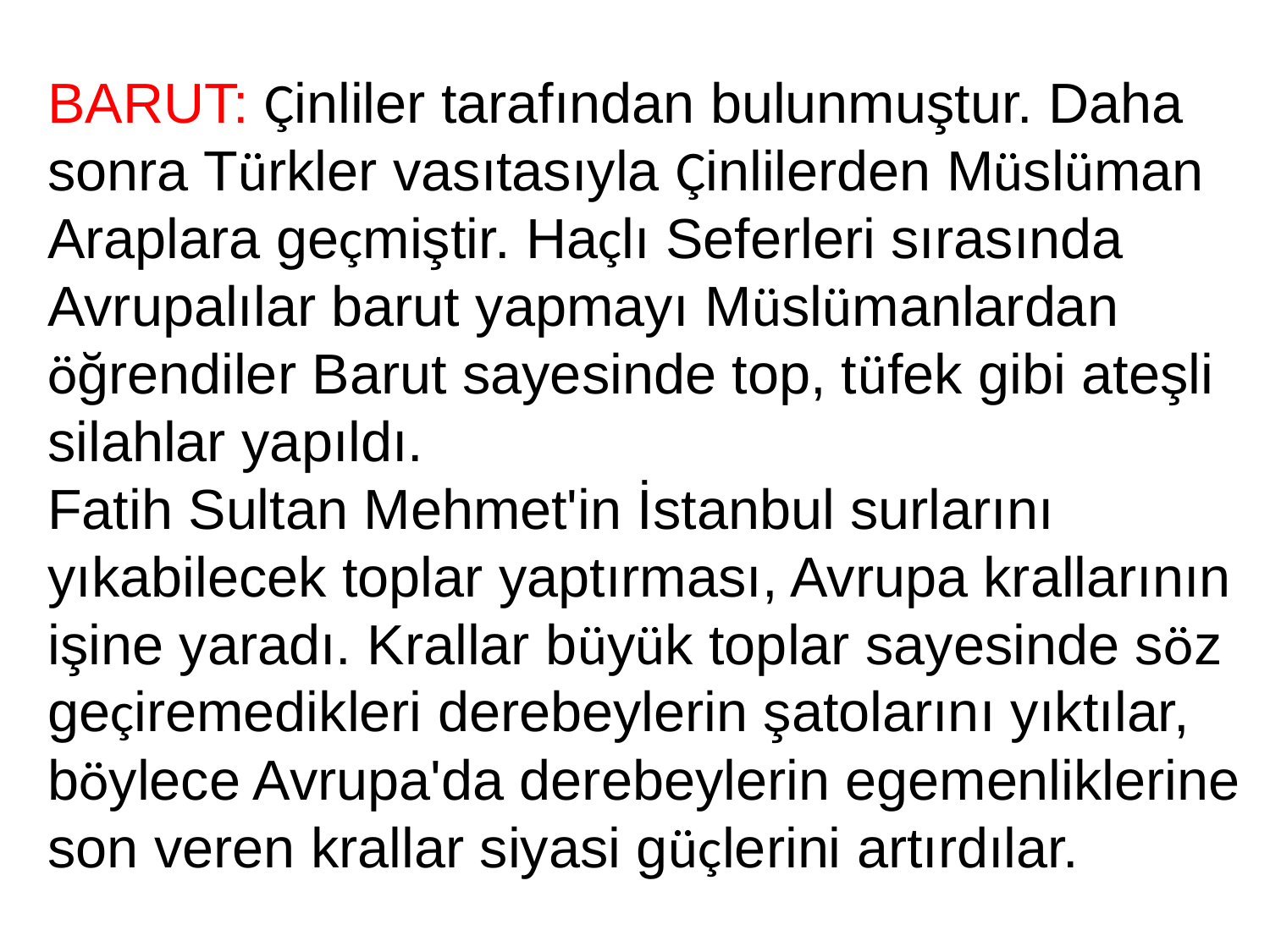

BARUT: Çinliler tarafından bulunmuştur. Daha sonra Türkler vasıtasıyla Çinlilerden Müslüman Araplara geçmiştir. Haçlı Seferleri sırasında Avrupalılar barut yapmayı Müslümanlardan öğrendiler Barut sayesinde top, tüfek gibi ateşli silahlar yapıldı.
Fatih Sultan Mehmet'in İstanbul surlarını yıkabilecek toplar yaptırması, Avrupa krallarının işine yaradı. Krallar büyük toplar sayesinde söz geçiremedikleri derebeylerin şatolarını yıktılar, böylece Avrupa'da derebeylerin egemenliklerine son veren krallar siyasi güçlerini artırdılar.